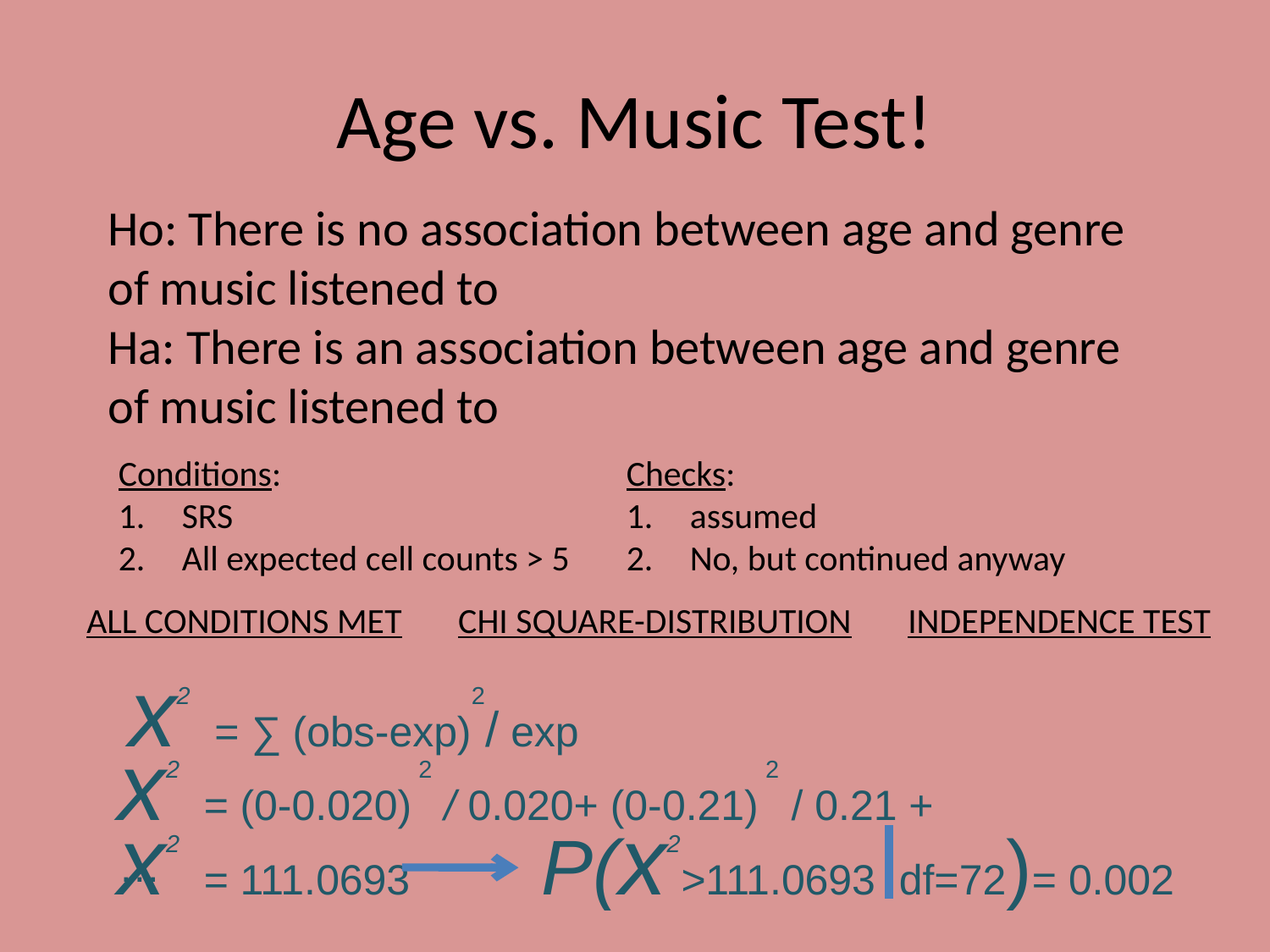

# Age vs. Music Test!
Ho: There is no association between age and genre of music listened to
Ha: There is an association between age and genre of music listened to
Conditions:
SRS
All expected cell counts > 5
Checks:
assumed
No, but continued anyway
ALL CONDITIONS MET       CHI SQUARE-DISTRIBUTION       INDEPENDENCE TEST
x2  = ∑ (obs-exp)2/ exp
x2  = (0-0.020) 2 / 0.020+ (0-0.21) 2 / 0.21 + …
x2  = 111.0693
P(x2>111.0693  df=72)= 0.002